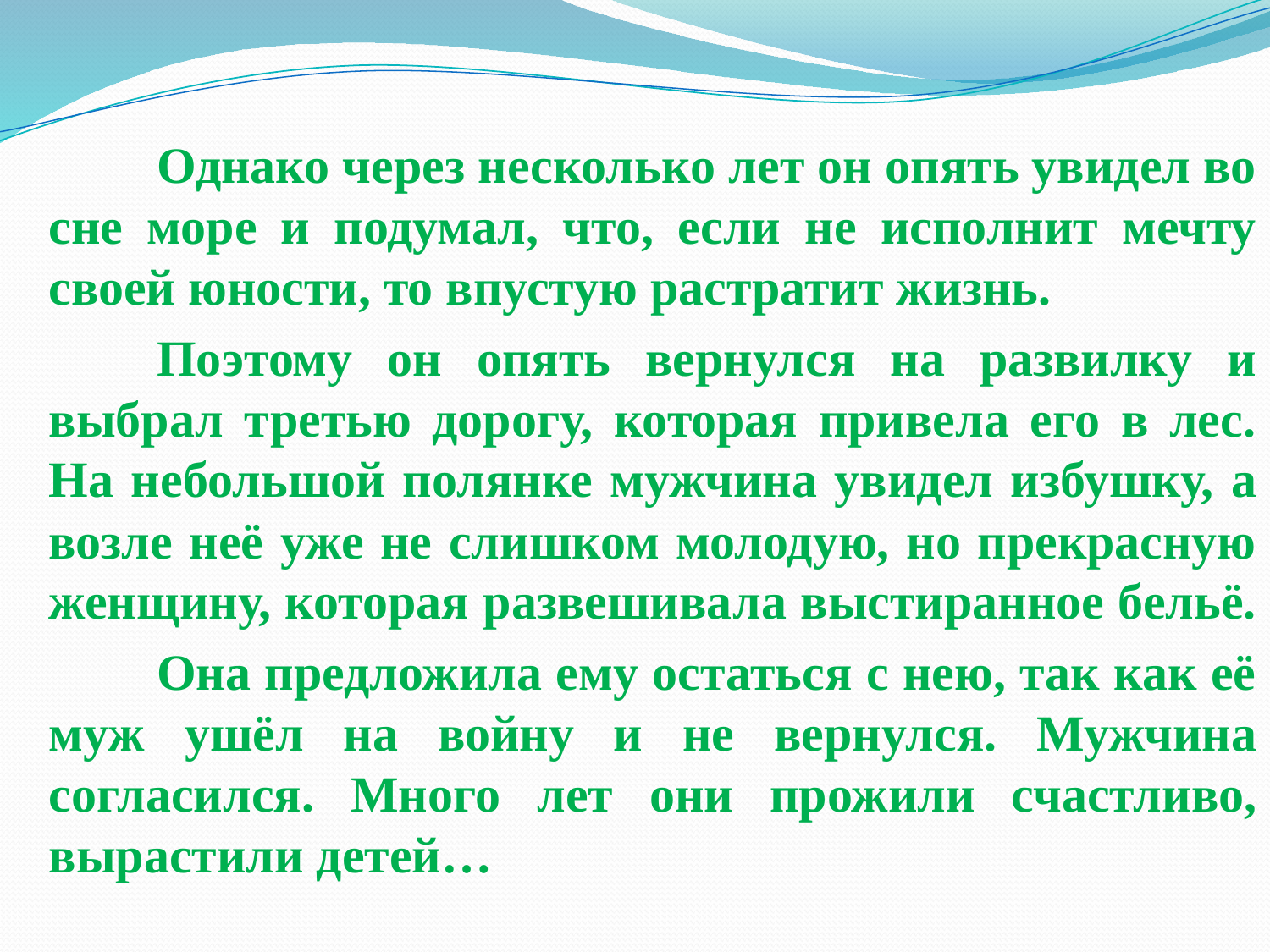

Однако через несколько лет он опять увидел во сне море и подумал, что, если не исполнит мечту своей юности, то впустую растратит жизнь.
Поэтому он опять вернулся на развилку и выбрал третью дорогу, которая привела его в лес. На небольшой полянке мужчина увидел избушку, а возле неё уже не слишком молодую, но прекрасную женщину, которая развешивала выстиранное бельё.
Она предложила ему остаться с нею, так как её муж ушёл на войну и не вернулся. Мужчина согласился. Много лет они прожили счастливо, вырастили детей…